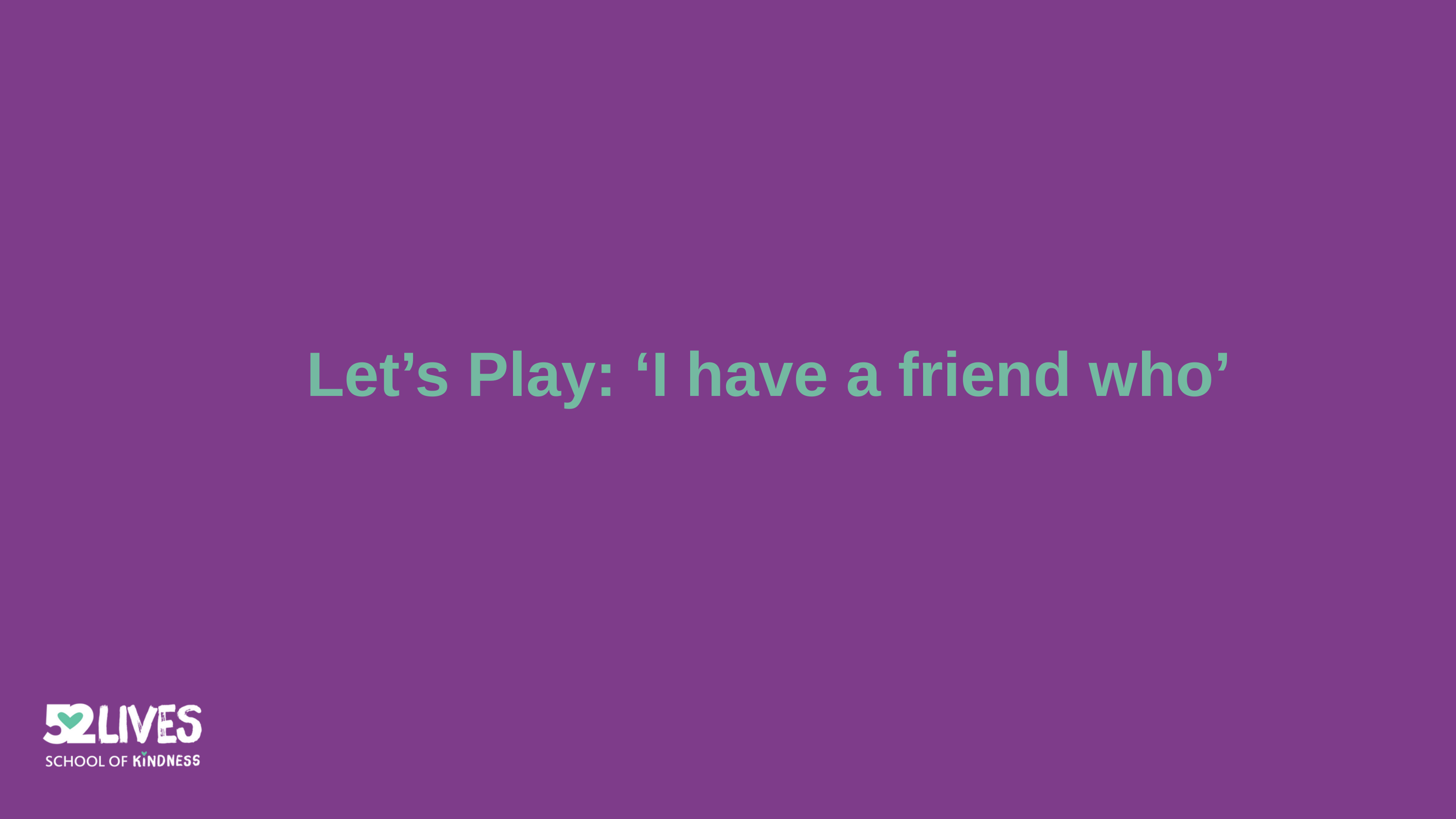

Let’s Play: ‘I have a friend who’